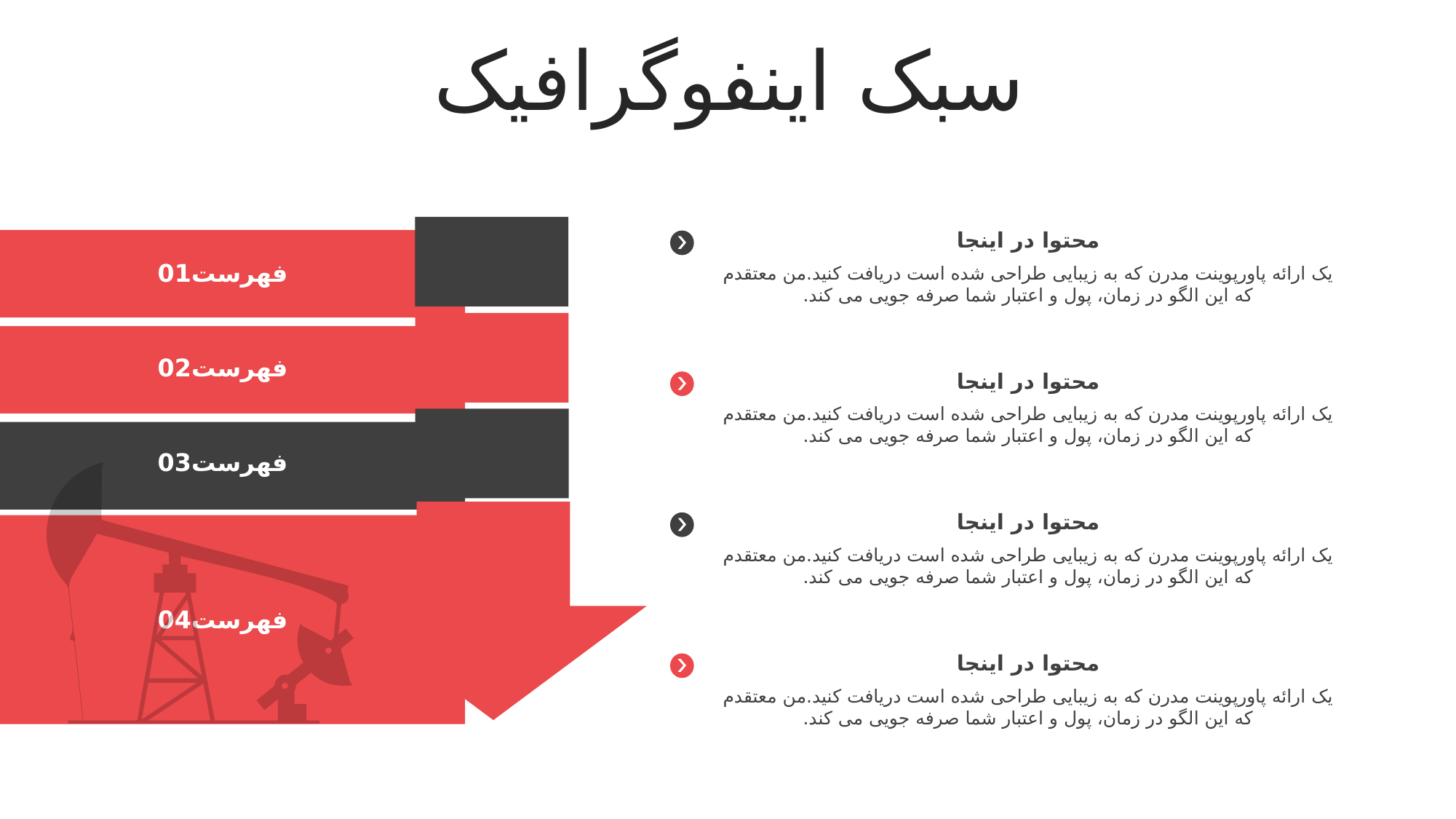

سبک اینفوگرافیک

محتوا در اینجا
یک ارائه پاورپوینت مدرن که به زیبایی طراحی شده است دریافت کنید.من معتقدم که این الگو در زمان، پول و اعتبار شما صرفه جویی می کند.

فهرست01
فهرست02
محتوا در اینجا
یک ارائه پاورپوینت مدرن که به زیبایی طراحی شده است دریافت کنید.من معتقدم که این الگو در زمان، پول و اعتبار شما صرفه جویی می کند.

فهرست03

محتوا در اینجا
یک ارائه پاورپوینت مدرن که به زیبایی طراحی شده است دریافت کنید.من معتقدم که این الگو در زمان، پول و اعتبار شما صرفه جویی می کند.

فهرست04
محتوا در اینجا
یک ارائه پاورپوینت مدرن که به زیبایی طراحی شده است دریافت کنید.من معتقدم که این الگو در زمان، پول و اعتبار شما صرفه جویی می کند.